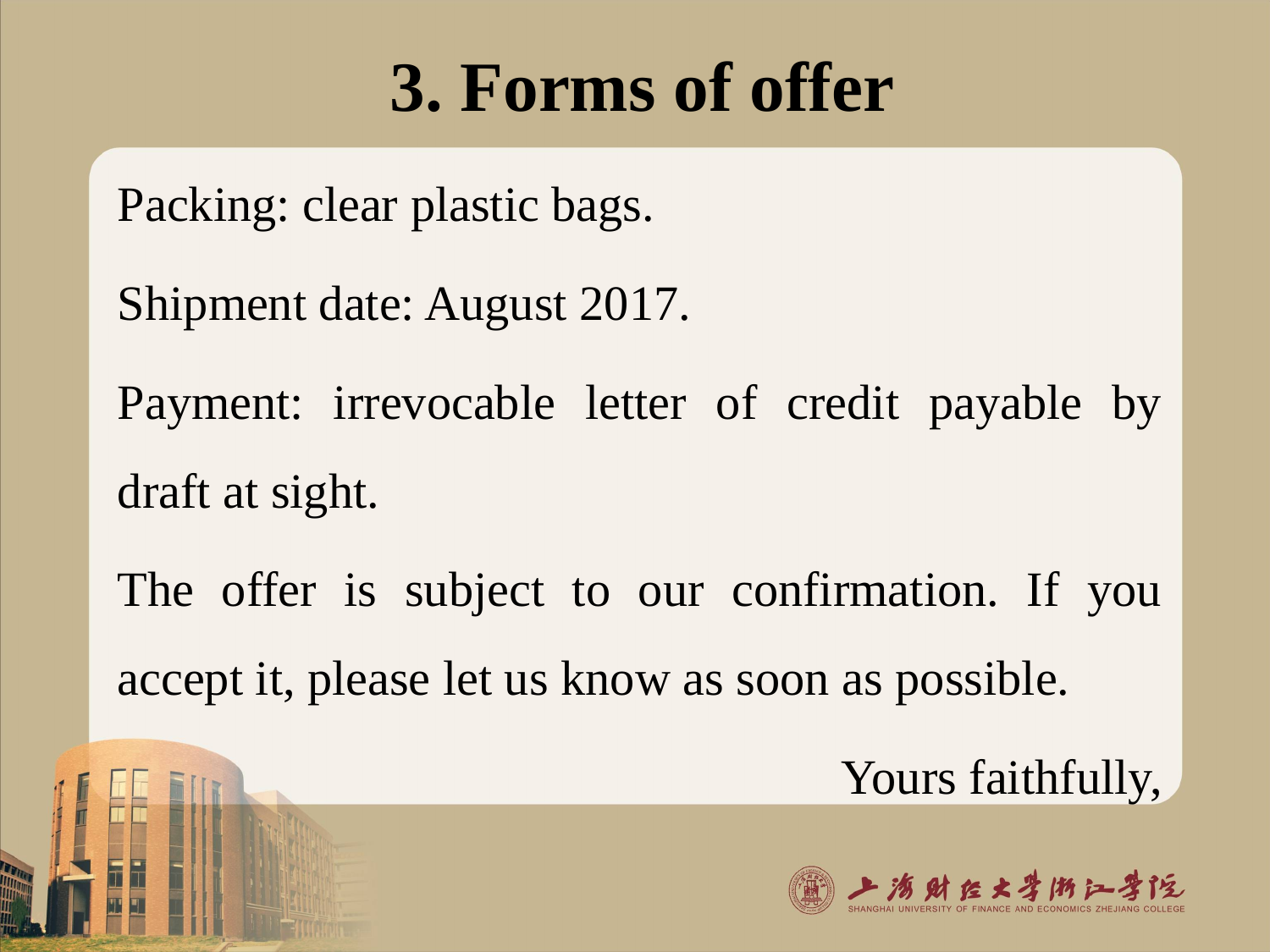

# 3. Forms of offer
Packing: clear plastic bags.
Shipment date: August 2017.
Payment: irrevocable letter of credit payable by draft at sight.
The offer is subject to our confirmation. If you accept it, please let us know as soon as possible.
 Yours faithfully,